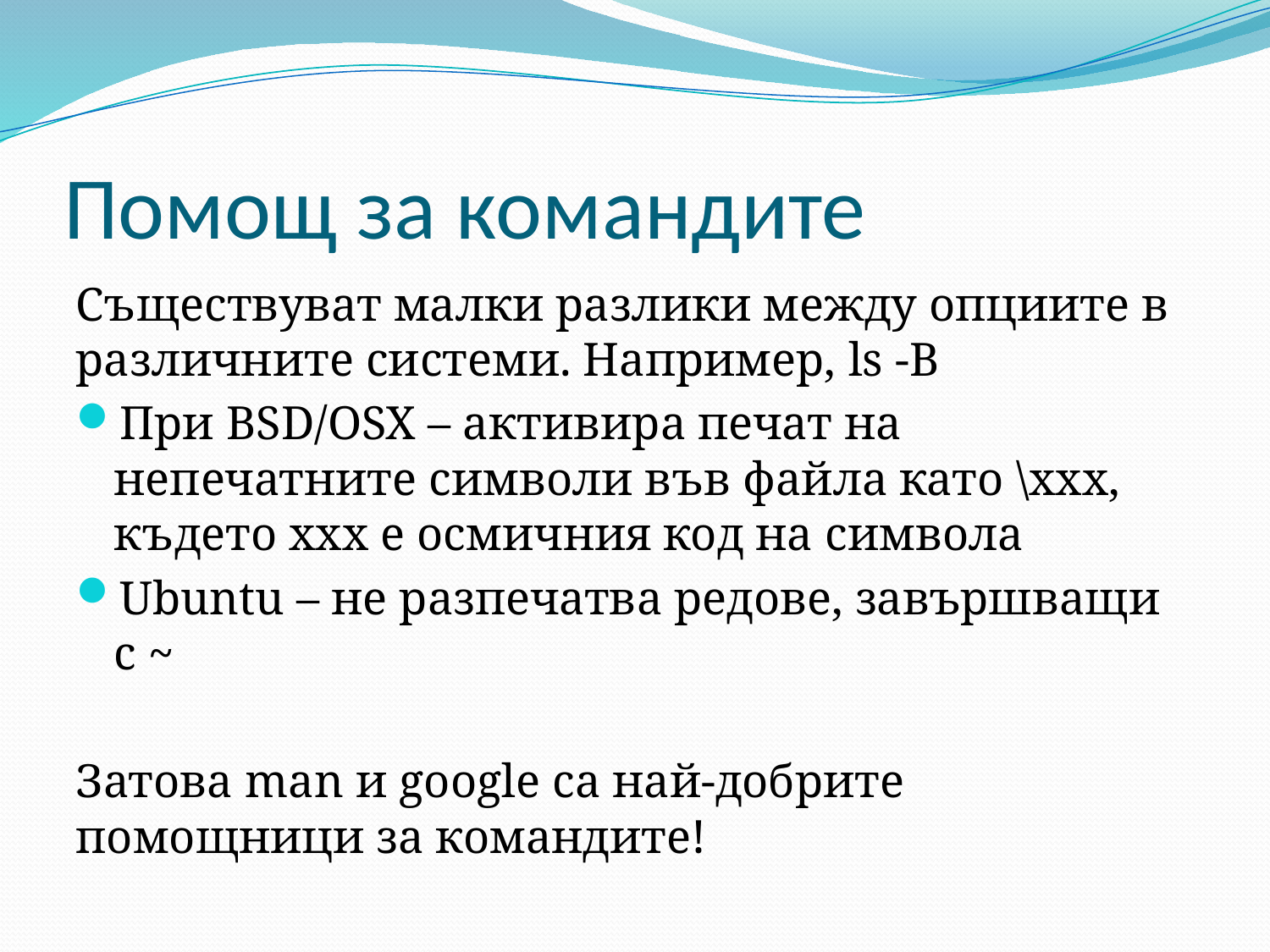

# Помощ за командите
Съществуват малки разлики между опциите в различните системи. Например, ls -B
При BSD/OSX – активира печат на непечатните символи във файла като \xxx, където xxx е осмичния код на символа
Ubuntu – не разпечатва редове, завършващи с ~

Затова man и google са най-добрите помощници за командите!